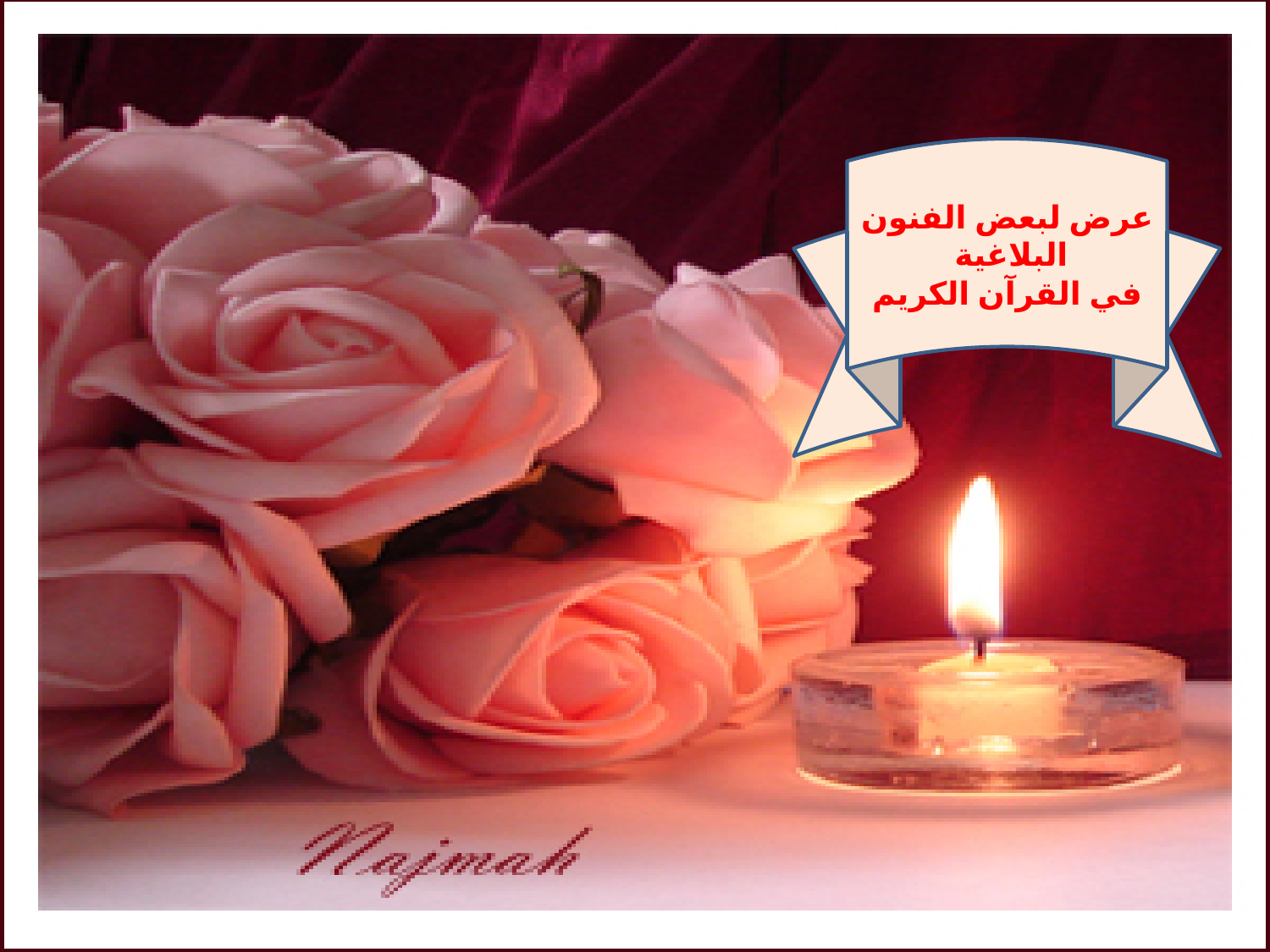

#
عرض لبعض الفنون البلاغية
في القرآن الكريم